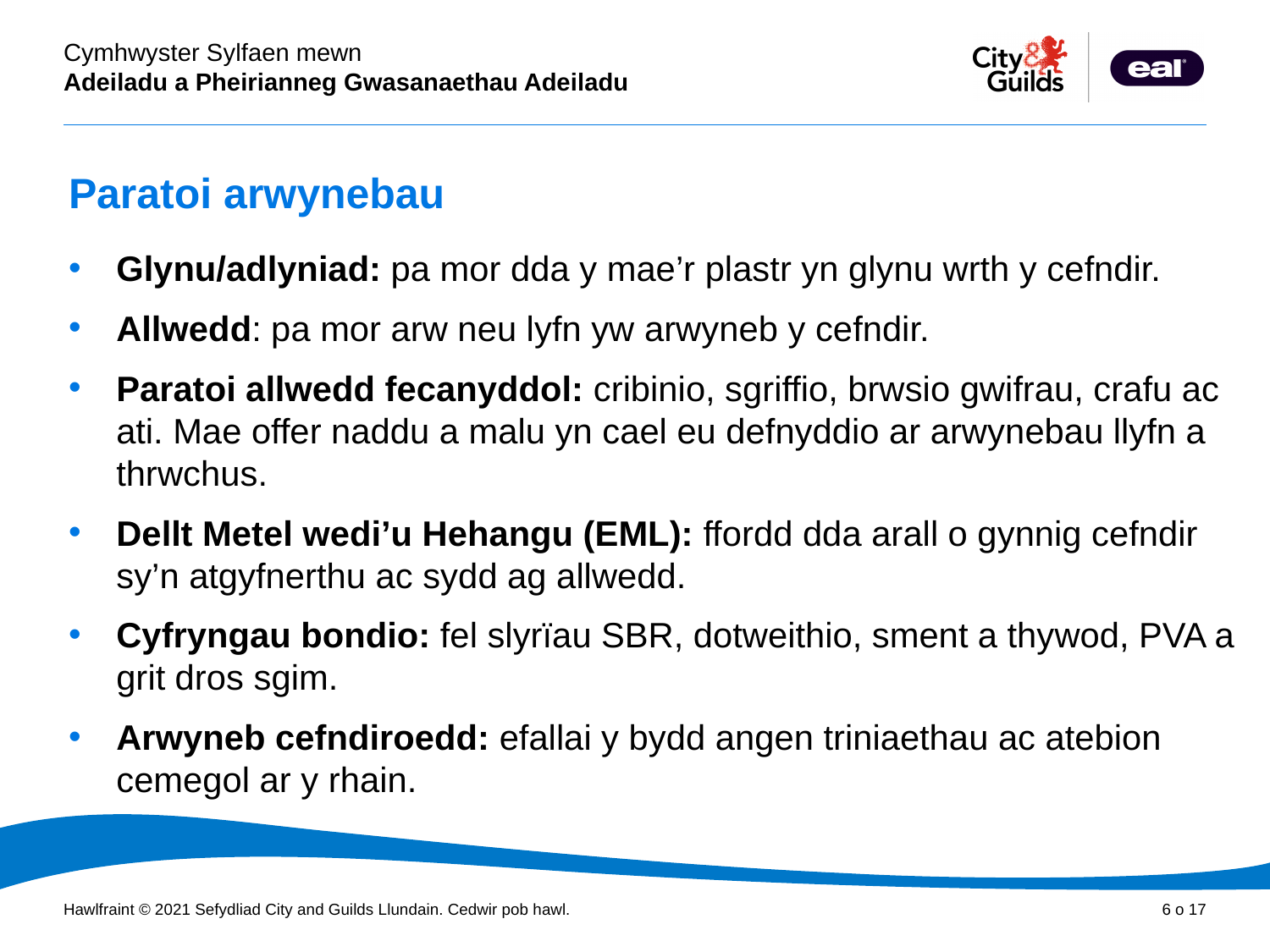

# Paratoi arwynebau
Glynu/adlyniad: pa mor dda y mae’r plastr yn glynu wrth y cefndir.
Allwedd: pa mor arw neu lyfn yw arwyneb y cefndir.
Paratoi allwedd fecanyddol: cribinio, sgriffio, brwsio gwifrau, crafu ac ati. Mae offer naddu a malu yn cael eu defnyddio ar arwynebau llyfn a thrwchus.
Dellt Metel wedi’u Hehangu (EML): ffordd dda arall o gynnig cefndir sy’n atgyfnerthu ac sydd ag allwedd.
Cyfryngau bondio: fel slyrïau SBR, dotweithio, sment a thywod, PVA a grit dros sgim.
Arwyneb cefndiroedd: efallai y bydd angen triniaethau ac atebion cemegol ar y rhain.